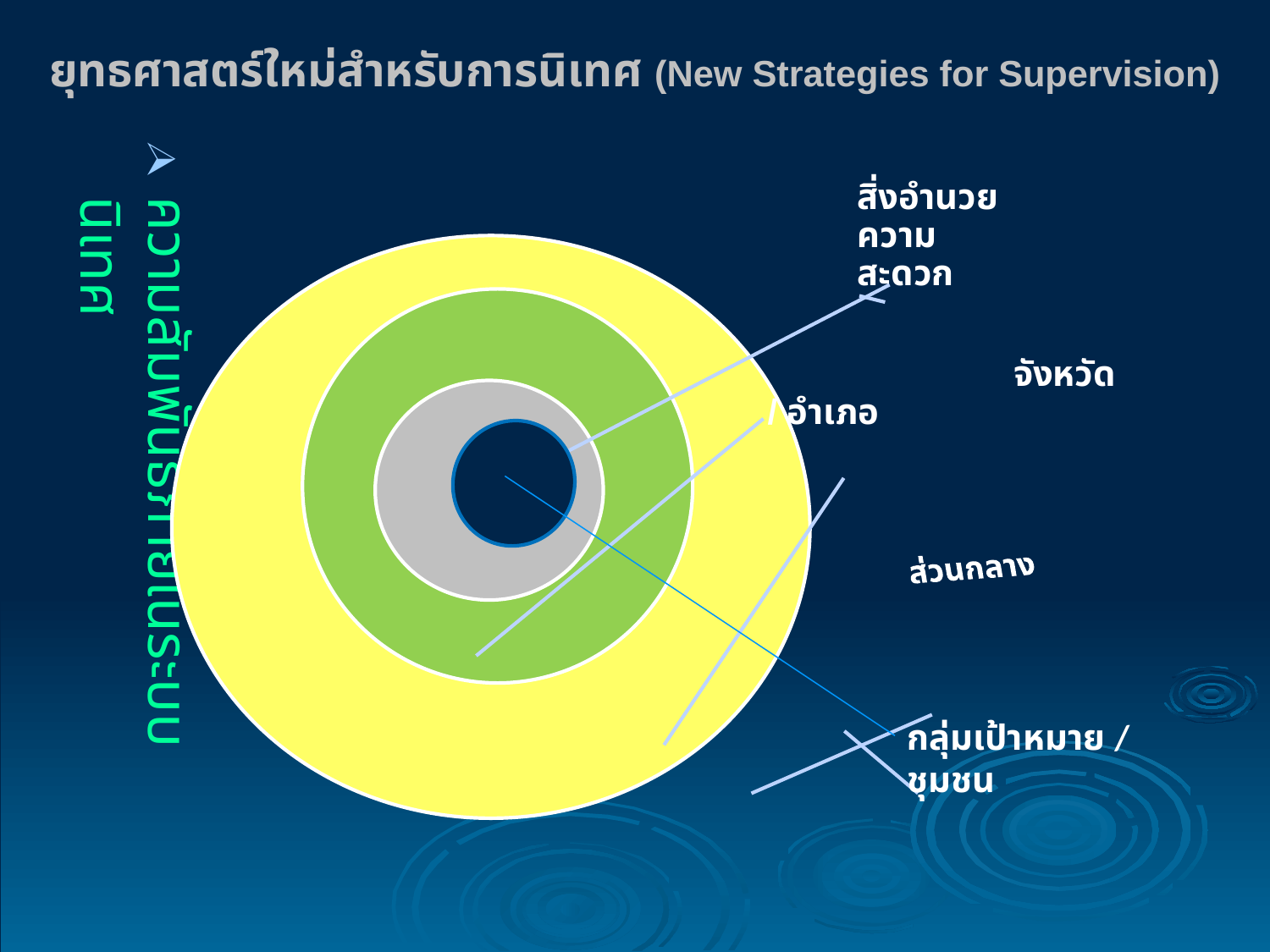

# ยุทธศาสตร์ใหม่สำหรับการนิเทศ (New Strategies for Supervision)
ความสัมพันธ์ภายในระบบนิเทศ
                           จังหวัด / อำเภอ
สิ่งอำนวยความสะดวก

ส่วนกลาง

กลุ่มเป้าหมาย / ชุมชน